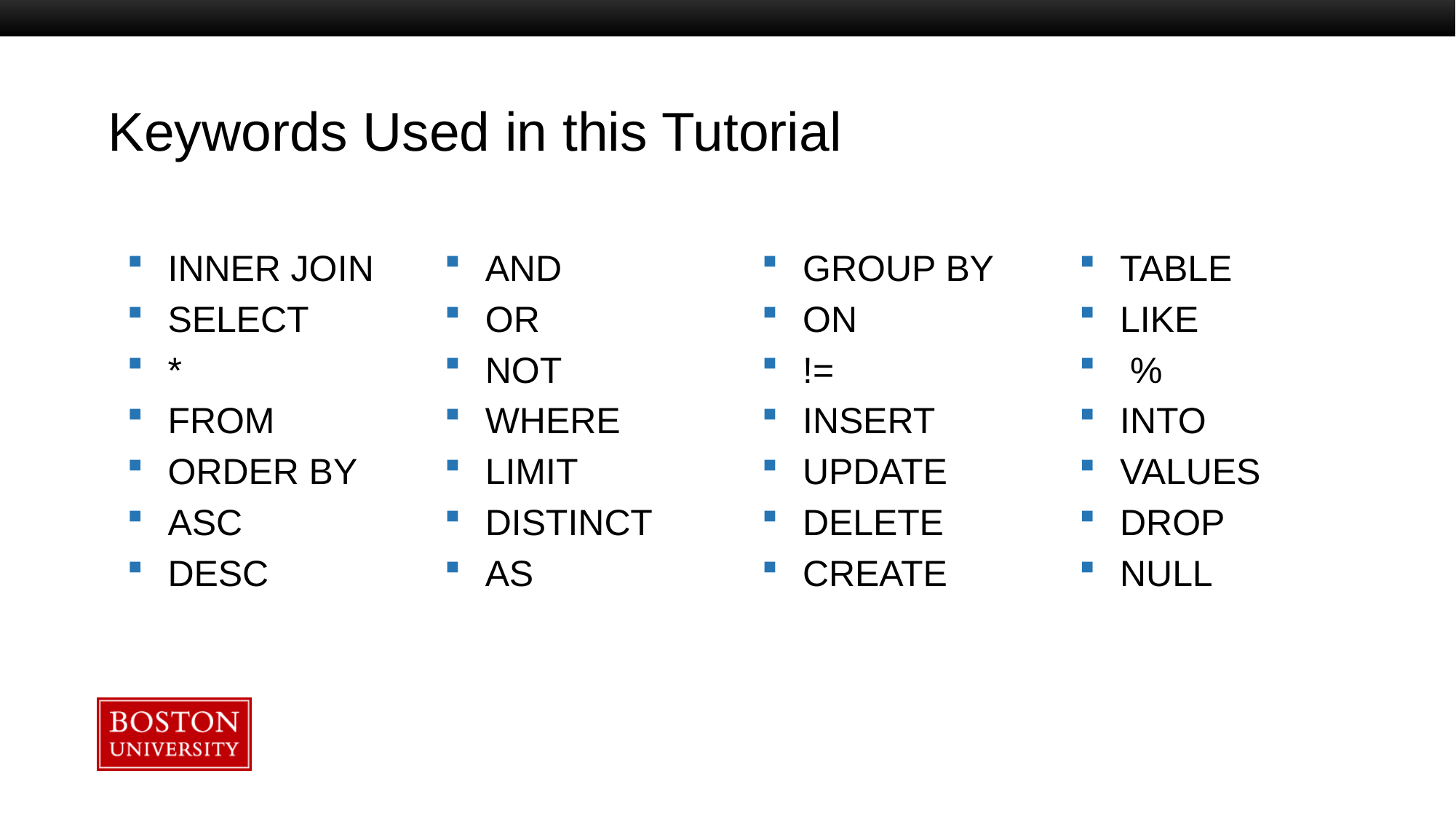

# Keywords Used in this Tutorial
INNER JOIN
SELECT
*
FROM
ORDER BY
ASC
DESC
AND
OR
NOT
WHERE
LIMIT
DISTINCT
AS
GROUP BY
ON
!=
INSERT
UPDATE
DELETE
CREATE
TABLE
LIKE
 %
INTO
VALUES
DROP
NULL